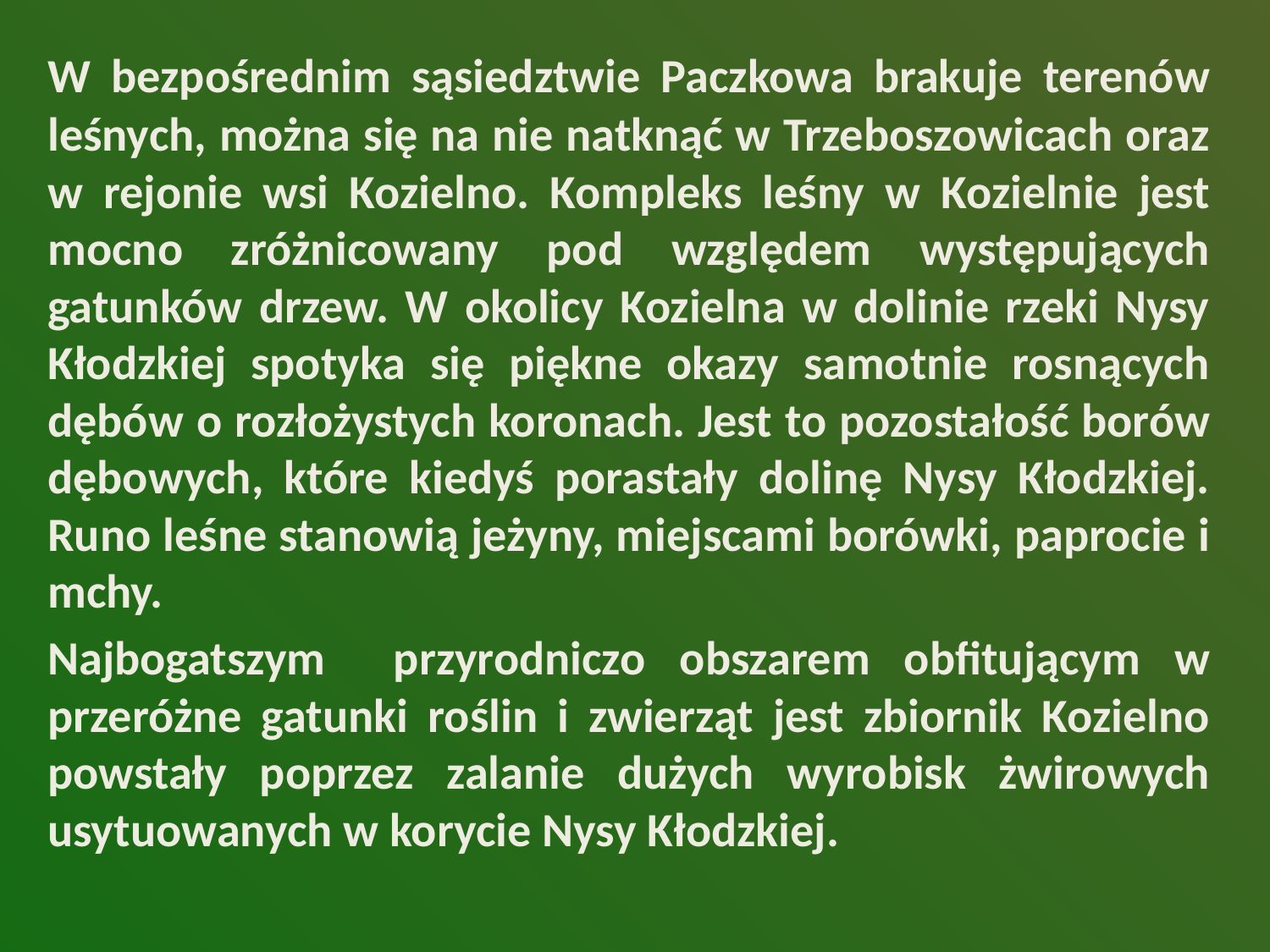

W bezpośrednim sąsiedztwie Paczkowa brakuje terenów leśnych, można się na nie natknąć w Trzeboszowicach oraz w rejonie wsi Kozielno. Kompleks leśny w Kozielnie jest mocno zróżnicowany pod względem występujących gatunków drzew. W okolicy Kozielna w dolinie rzeki Nysy Kłodzkiej spotyka się piękne okazy samotnie rosnących dębów o rozłożystych koronach. Jest to pozostałość borów dębowych, które kiedyś porastały dolinę Nysy Kłodzkiej. Runo leśne stanowią jeżyny, miejscami borówki, paprocie i mchy.
	Najbogatszym  przyrodniczo obszarem obfitującym w przeróżne gatunki roślin i zwierząt jest zbiornik Kozielno powstały poprzez zalanie dużych wyrobisk żwirowych usytuowanych w korycie Nysy Kłodzkiej.
#